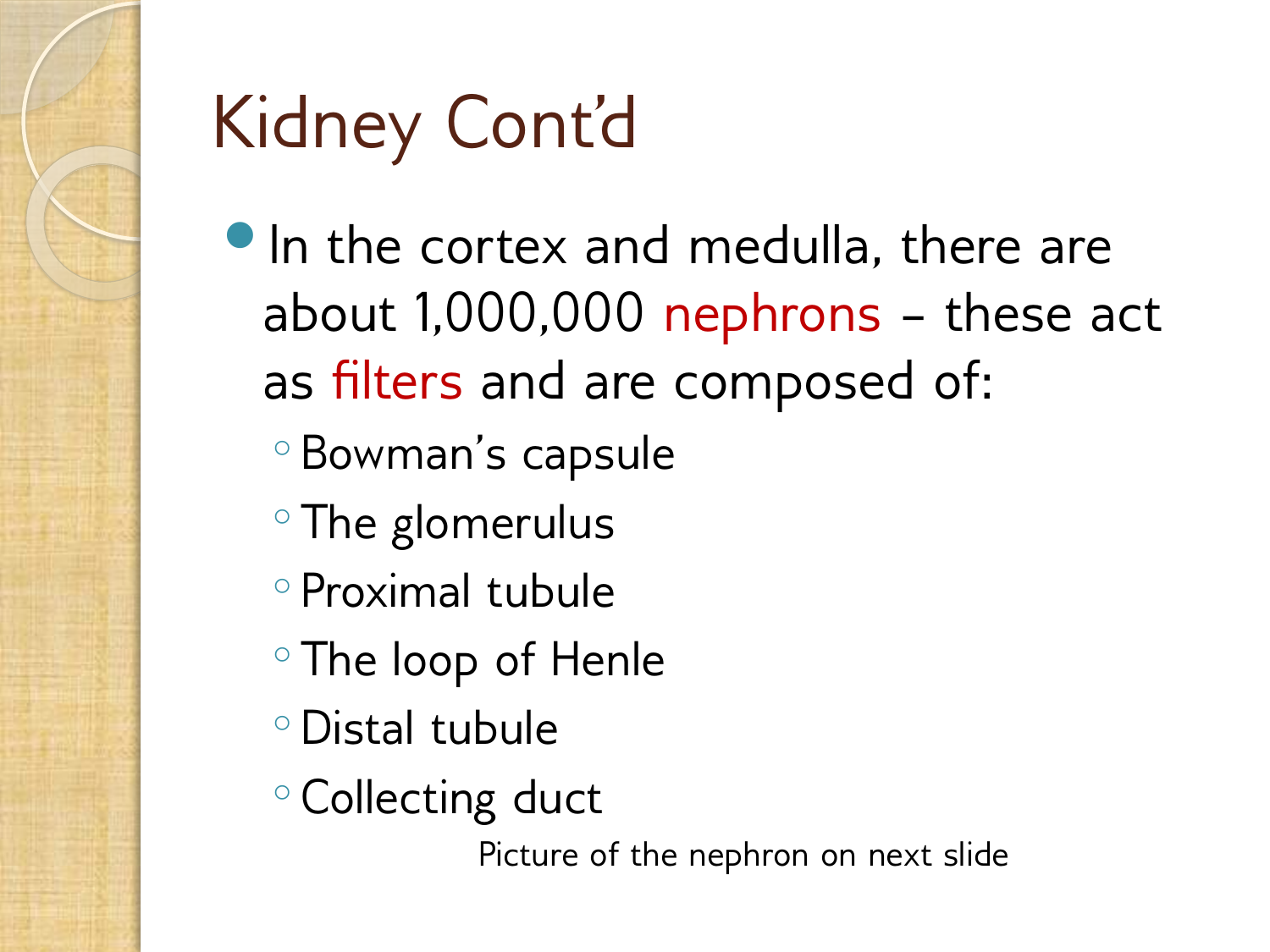

# Kidney Cont’d
In the cortex and medulla, there are about 1,000,000 nephrons – these act as filters and are composed of:
Bowman’s capsule
The glomerulus
Proximal tubule
The loop of Henle
Distal tubule
Collecting duct
	Picture of the nephron on next slide